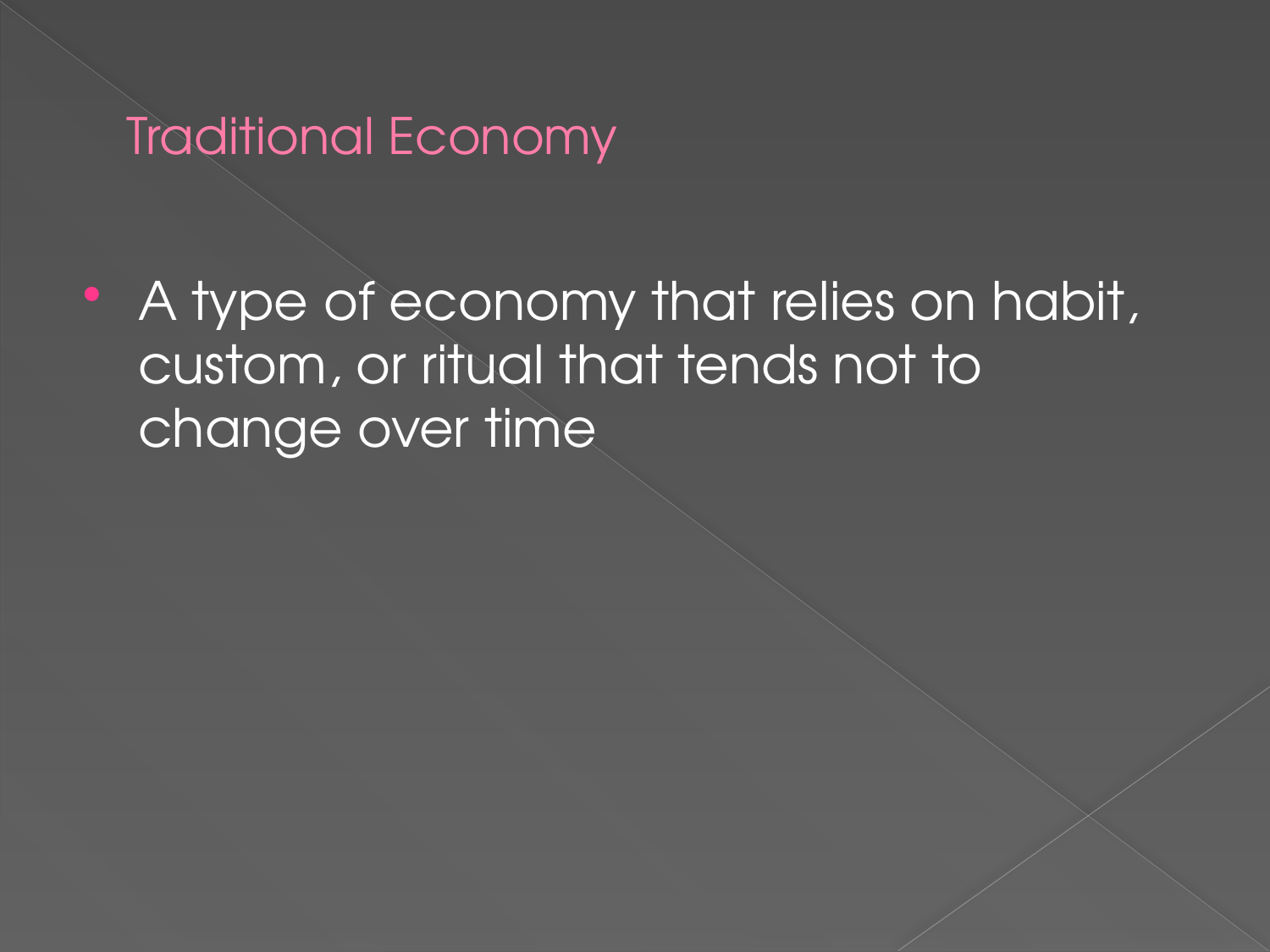

# Traditional Economy
A type of economy that relies on habit, custom, or ritual that tends not to change over time